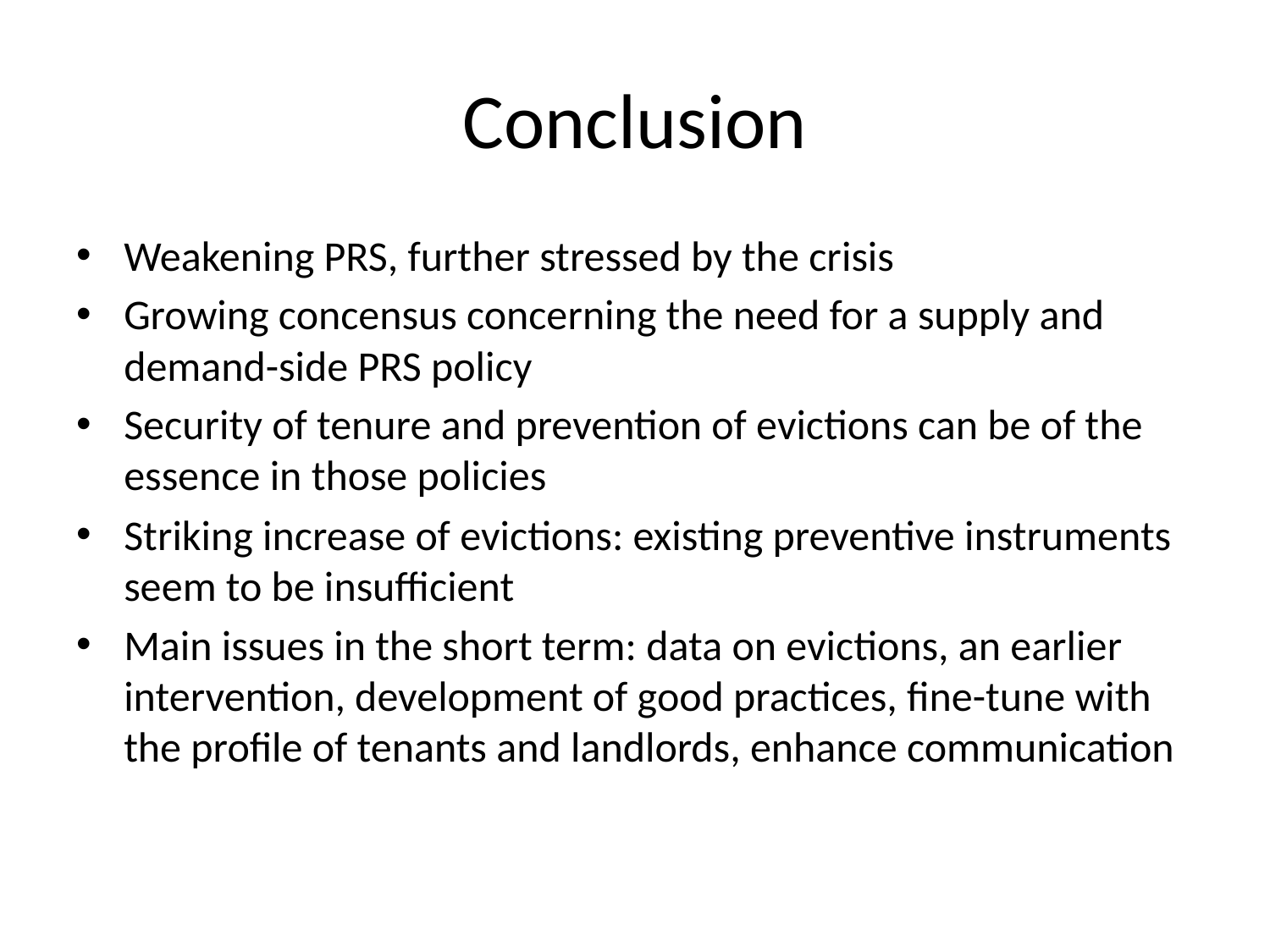

# Conclusion
Weakening PRS, further stressed by the crisis
Growing concensus concerning the need for a supply and demand-side PRS policy
Security of tenure and prevention of evictions can be of the essence in those policies
Striking increase of evictions: existing preventive instruments seem to be insufficient
Main issues in the short term: data on evictions, an earlier intervention, development of good practices, fine-tune with the profile of tenants and landlords, enhance communication